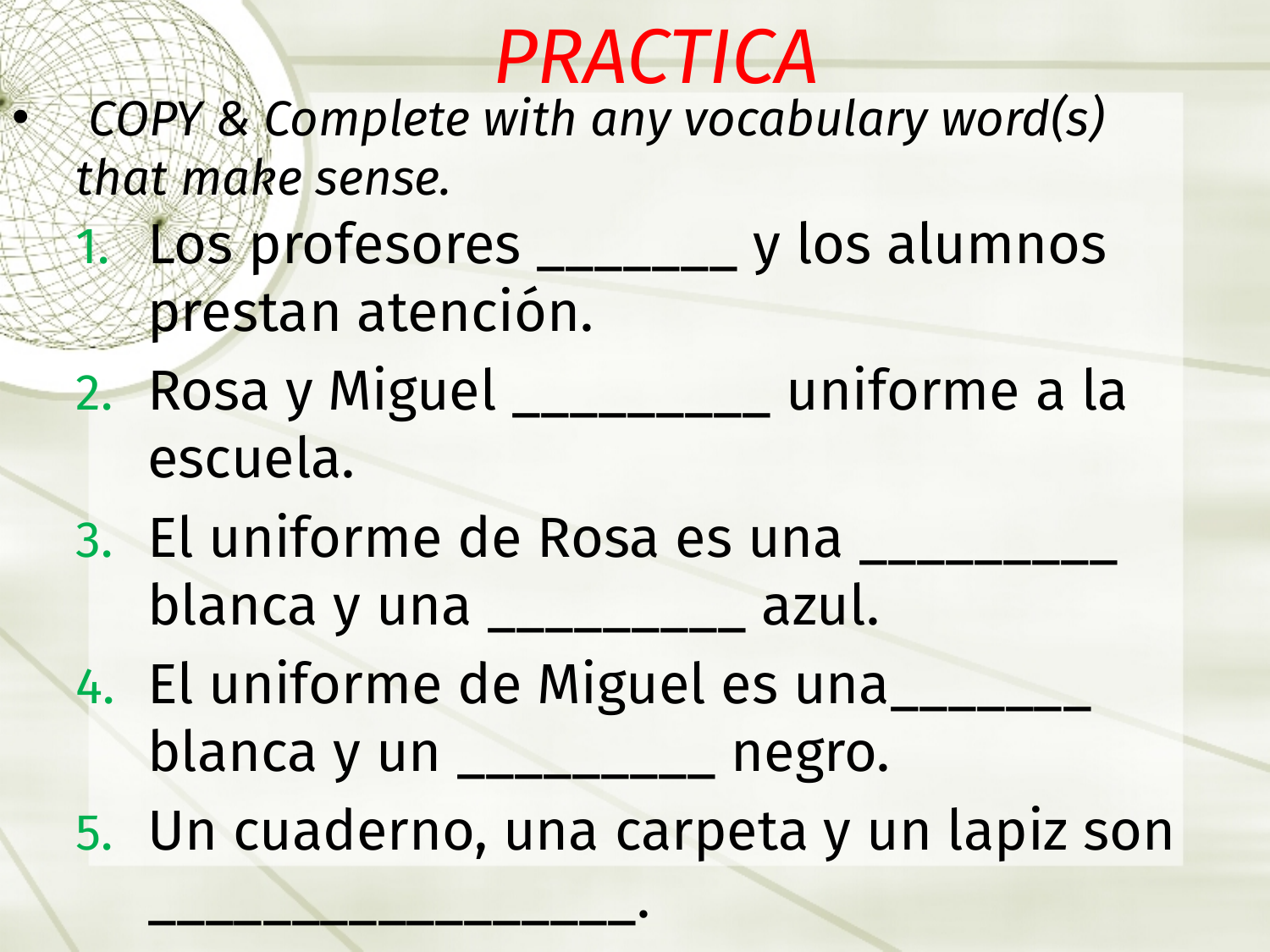

PRACTICA

 COPY & Complete with any vocabulary word(s) that make sense.
Los profesores _______ y los alumnos prestan atención.
Rosa y Miguel _________ uniforme a la escuela.
El uniforme de Rosa es una _________ blanca y una _________ azul.
El uniforme de Miguel es una_______ blanca y un _________ negro.
Un cuaderno, una carpeta y un lapiz son _________________.